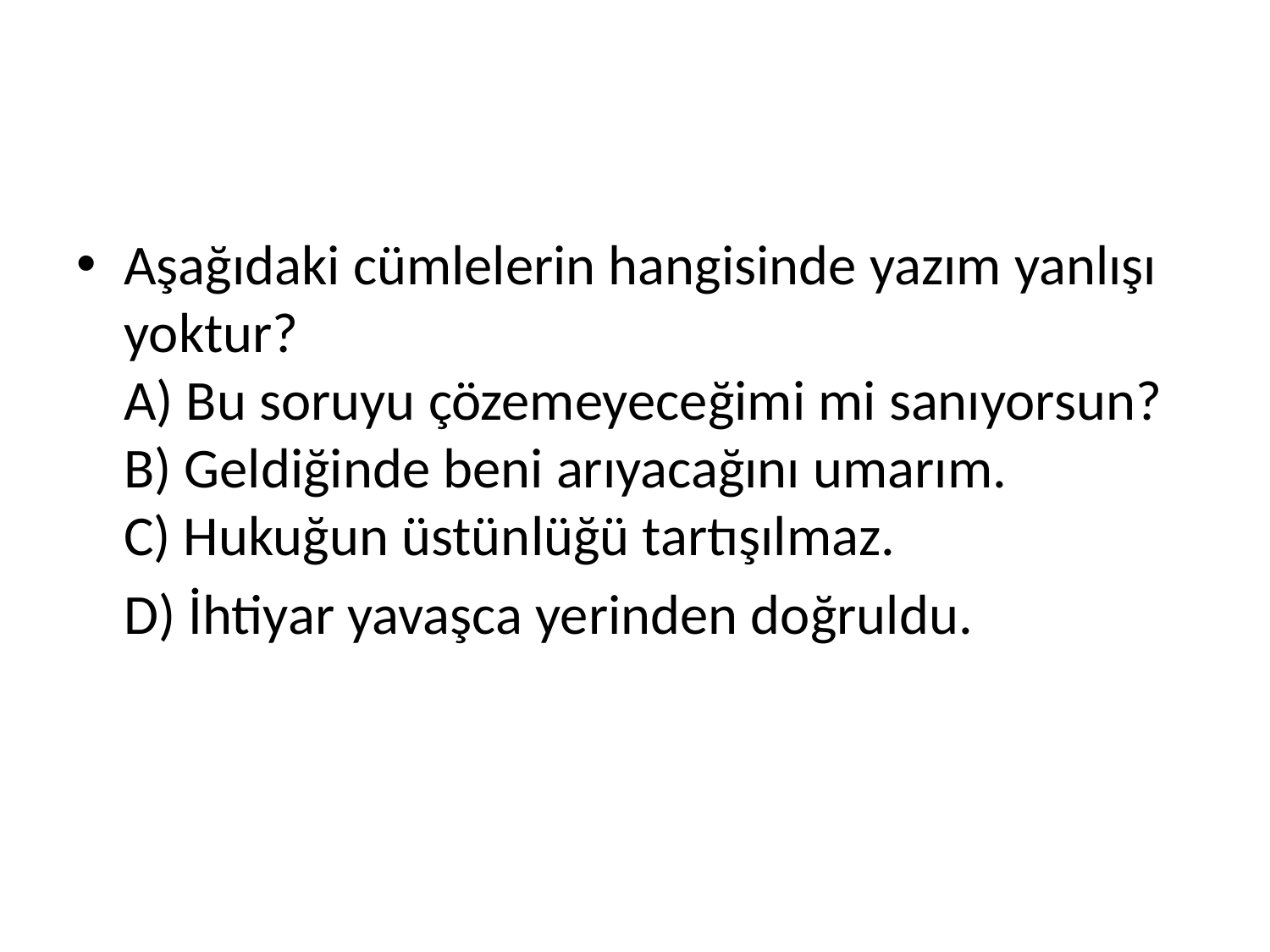

#
Aşağıdaki cümlelerin hangisinde yazım yanlışı yoktur? 
A) Bu soruyu çözemeyeceğimi mi sanıyorsun? B) Geldiğinde beni arıyacağını umarım.
C) Hukuğun üstünlüğü tartışılmaz.
	D) İhtiyar yavaşca yerinden doğruldu.